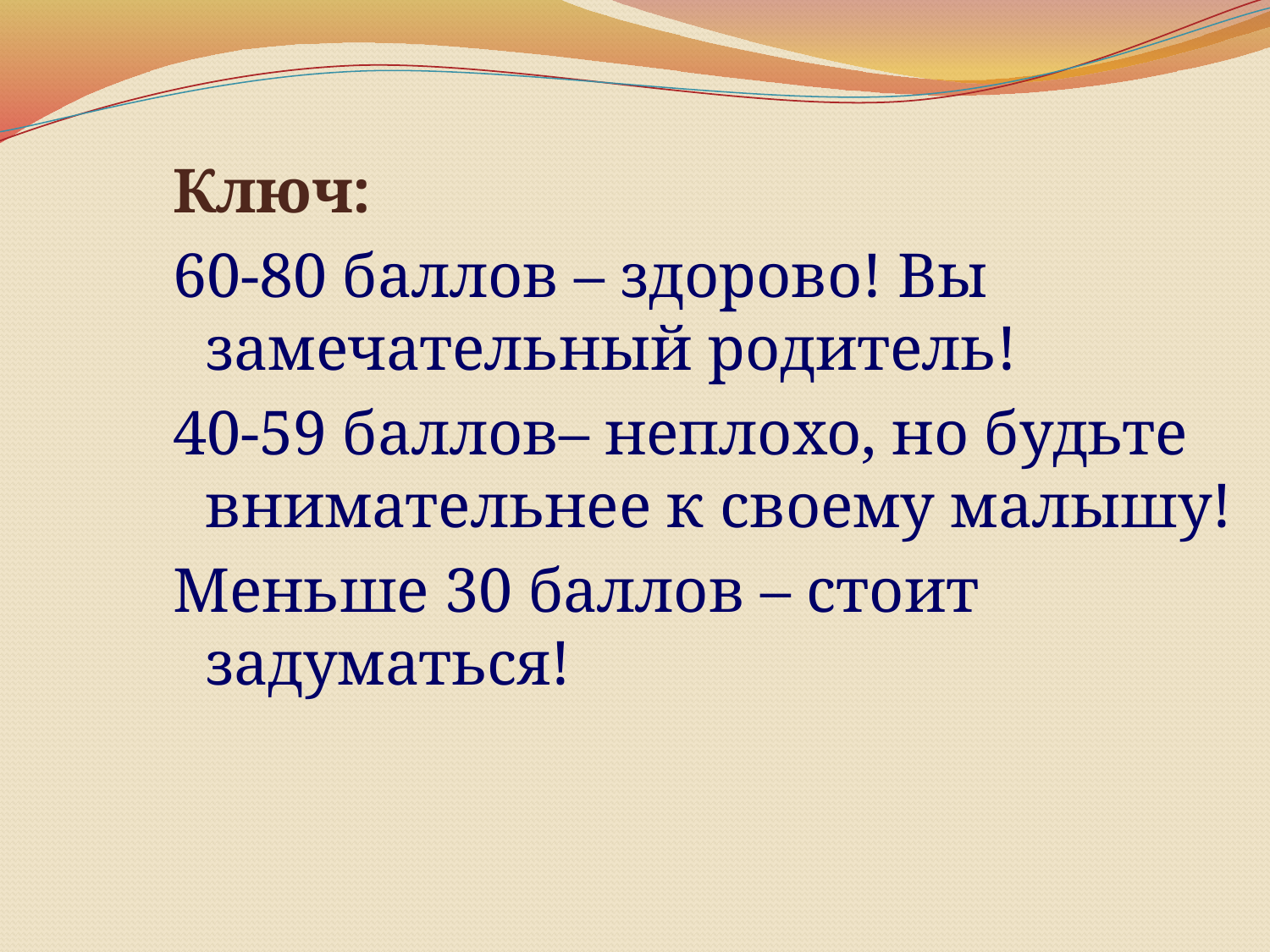

Ключ:
60-80 баллов – здорово! Вы замечательный родитель!
40-59 баллов– неплохо, но будьте внимательнее к своему малышу!
Меньше 30 баллов – стоит задуматься!